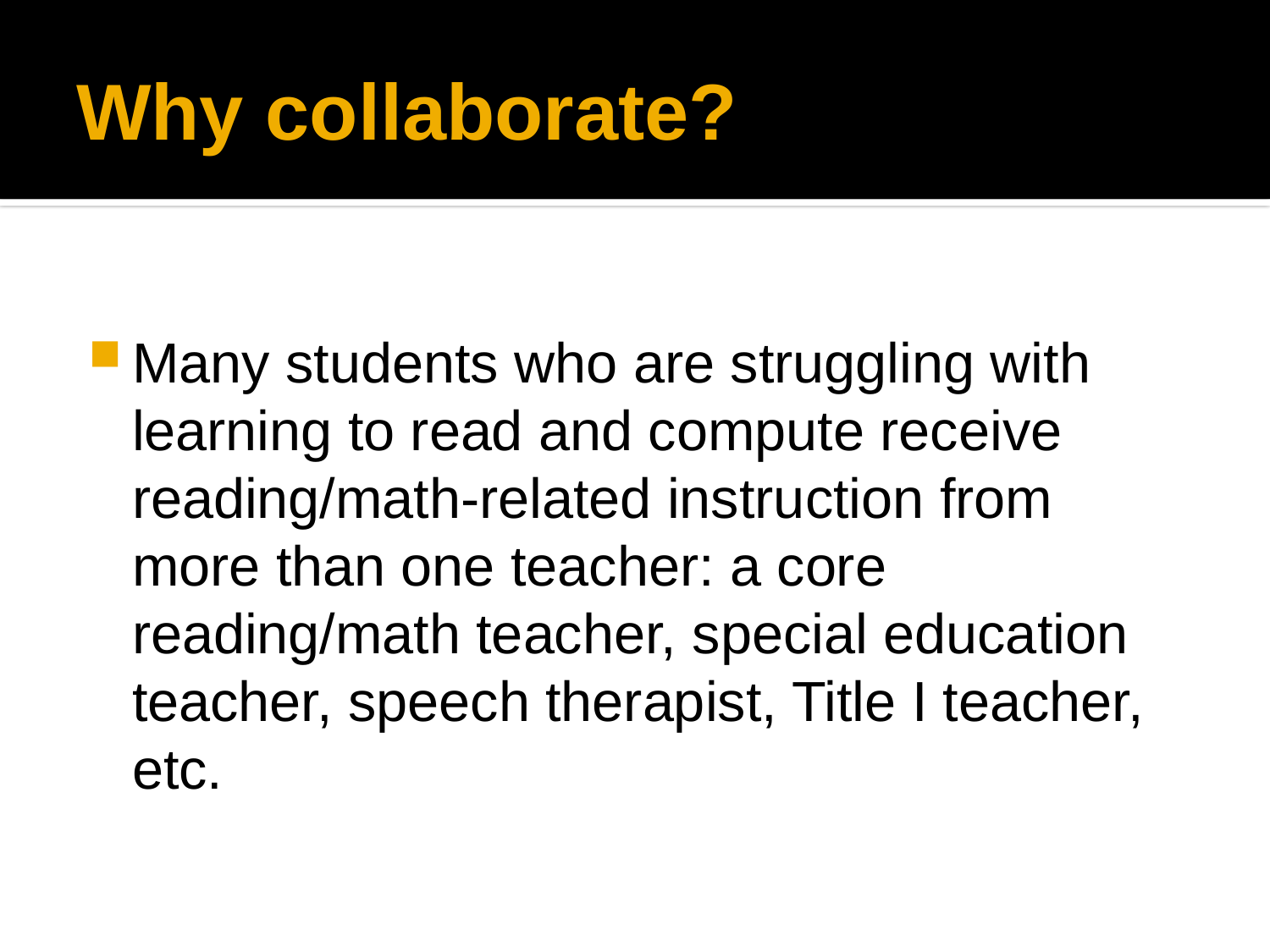

# Why collaborate?

Many students who are struggling with learning to read and compute receive reading/math-related instruction from more than one teacher: a core reading/math teacher, special education teacher, speech therapist, Title I teacher, etc.